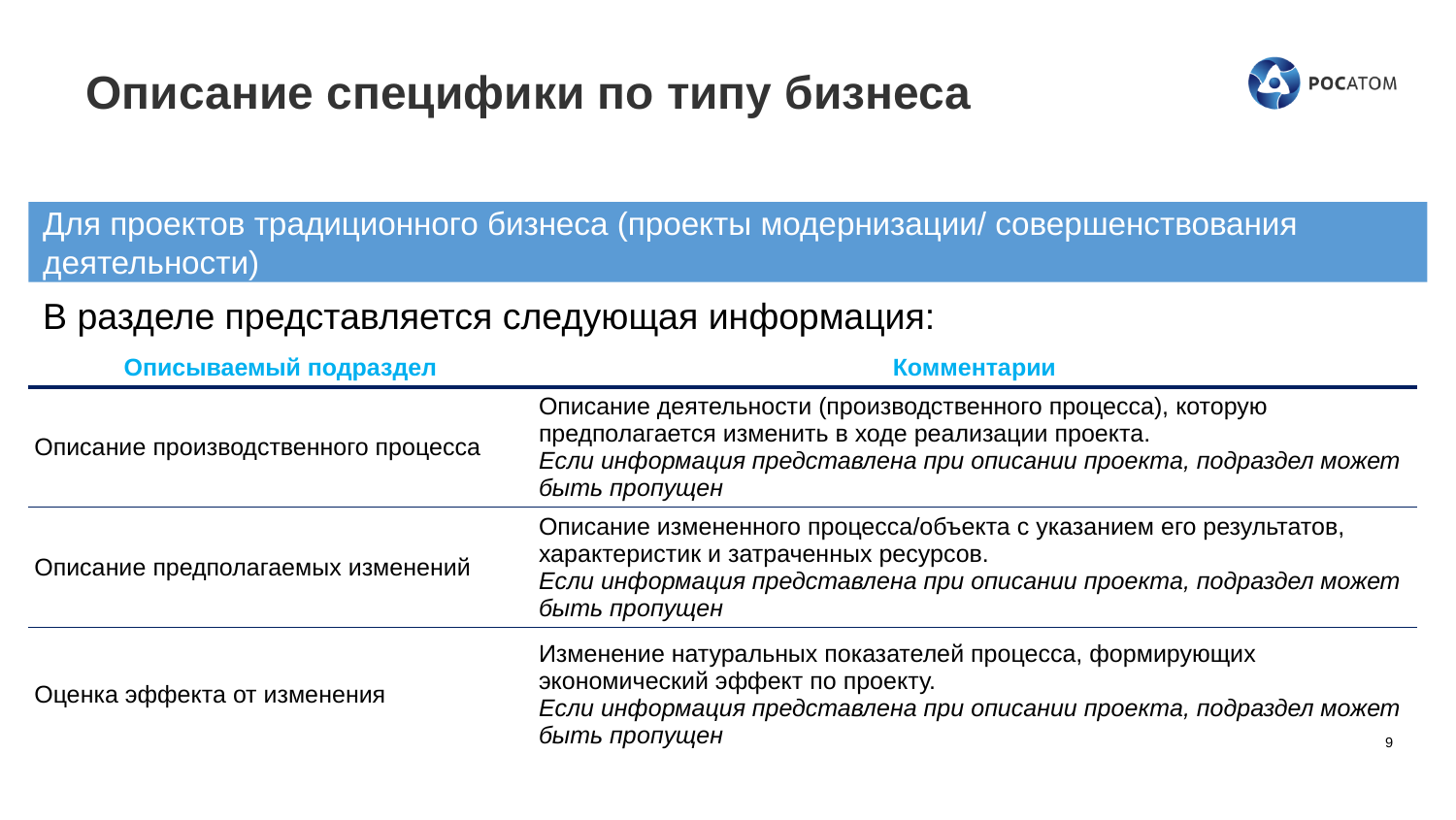

# Описание специфики по типу бизнеса
Для проектов традиционного бизнеса (проекты модернизации/ совершенствования деятельности)
В разделе представляется следующая информация:
| Описываемый подраздел | Комментарии |
| --- | --- |
| Описание производственного процесса | Описание деятельности (производственного процесса), которую предполагается изменить в ходе реализации проекта. Если информация представлена при описании проекта, подраздел может быть пропущен |
| Описание предполагаемых изменений | Описание измененного процесса/объекта с указанием его результатов, характеристик и затраченных ресурсов. Если информация представлена при описании проекта, подраздел может быть пропущен |
| Оценка эффекта от изменения | Изменение натуральных показателей процесса, формирующих экономический эффект по проекту. Если информация представлена при описании проекта, подраздел может быть пропущен |